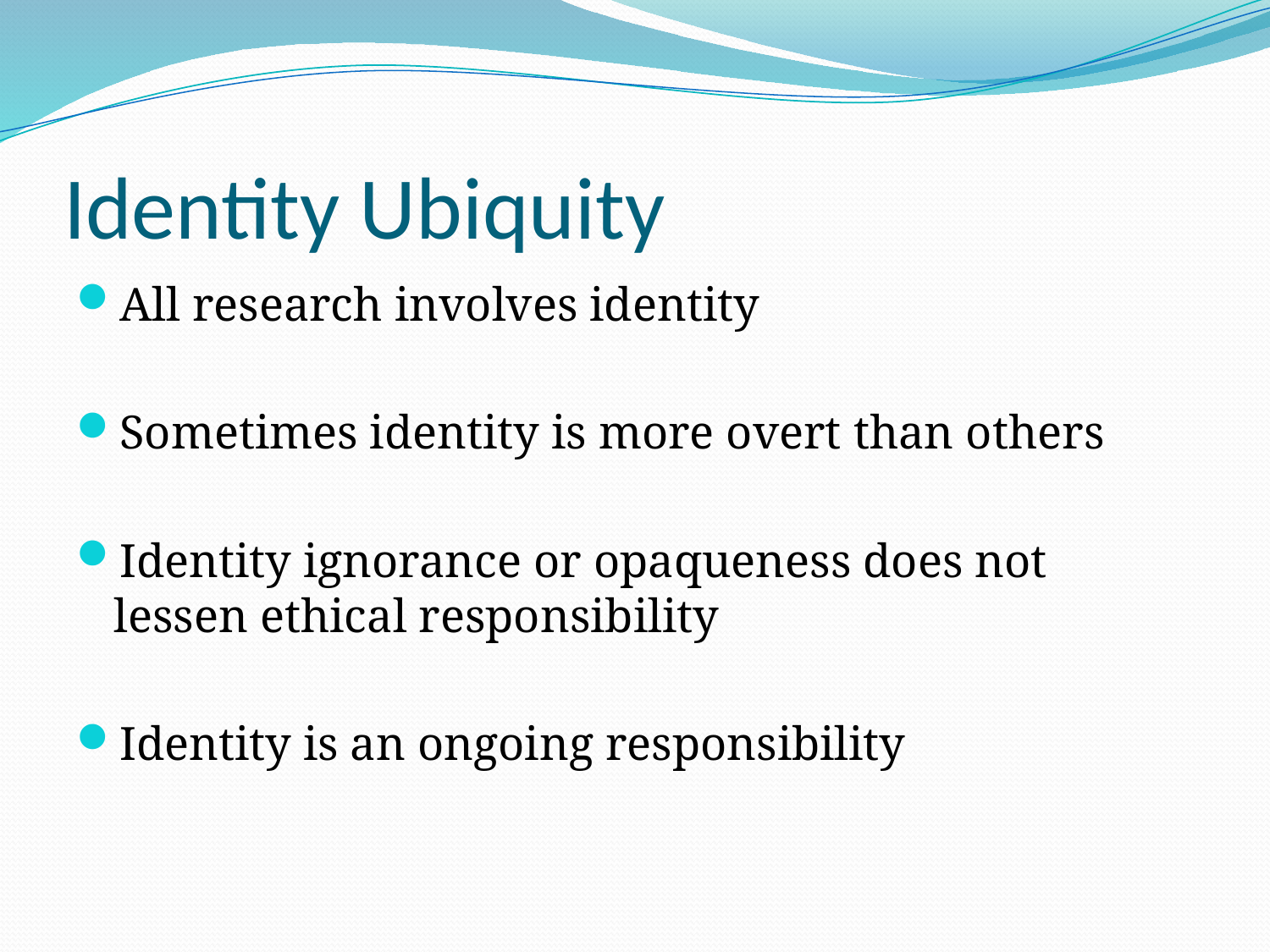

# Identity Ubiquity
All research involves identity

Sometimes identity is more overt than others

Identity ignorance or opaqueness does not lessen ethical responsibility

Identity is an ongoing responsibility